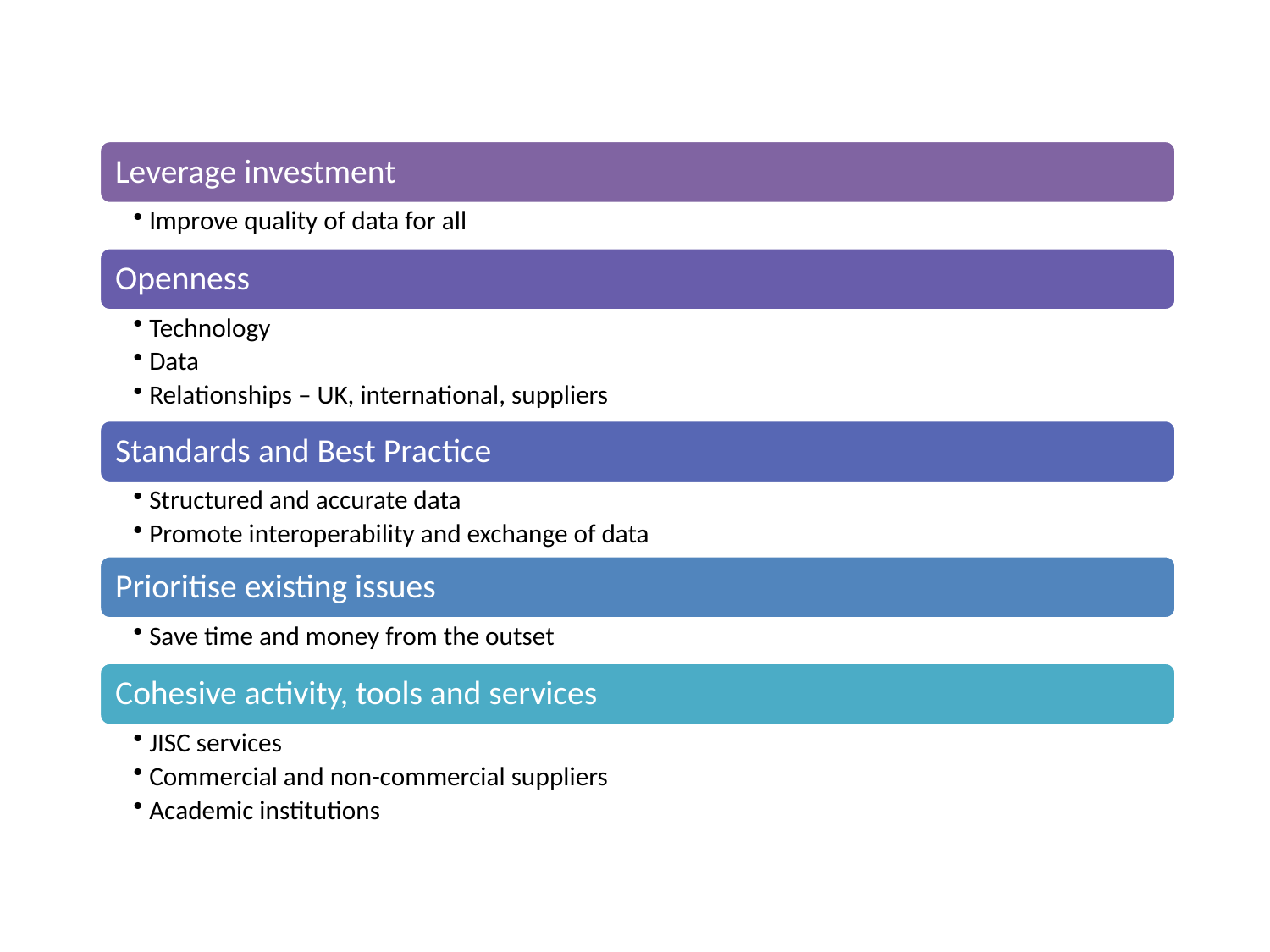

Leverage investment
Improve quality of data for all
Openness
Technology
Data
Relationships – UK, international, suppliers
Standards and Best Practice
Structured and accurate data
Promote interoperability and exchange of data
Prioritise existing issues
Save time and money from the outset
Cohesive activity, tools and services
JISC services
Commercial and non-commercial suppliers
Academic institutions